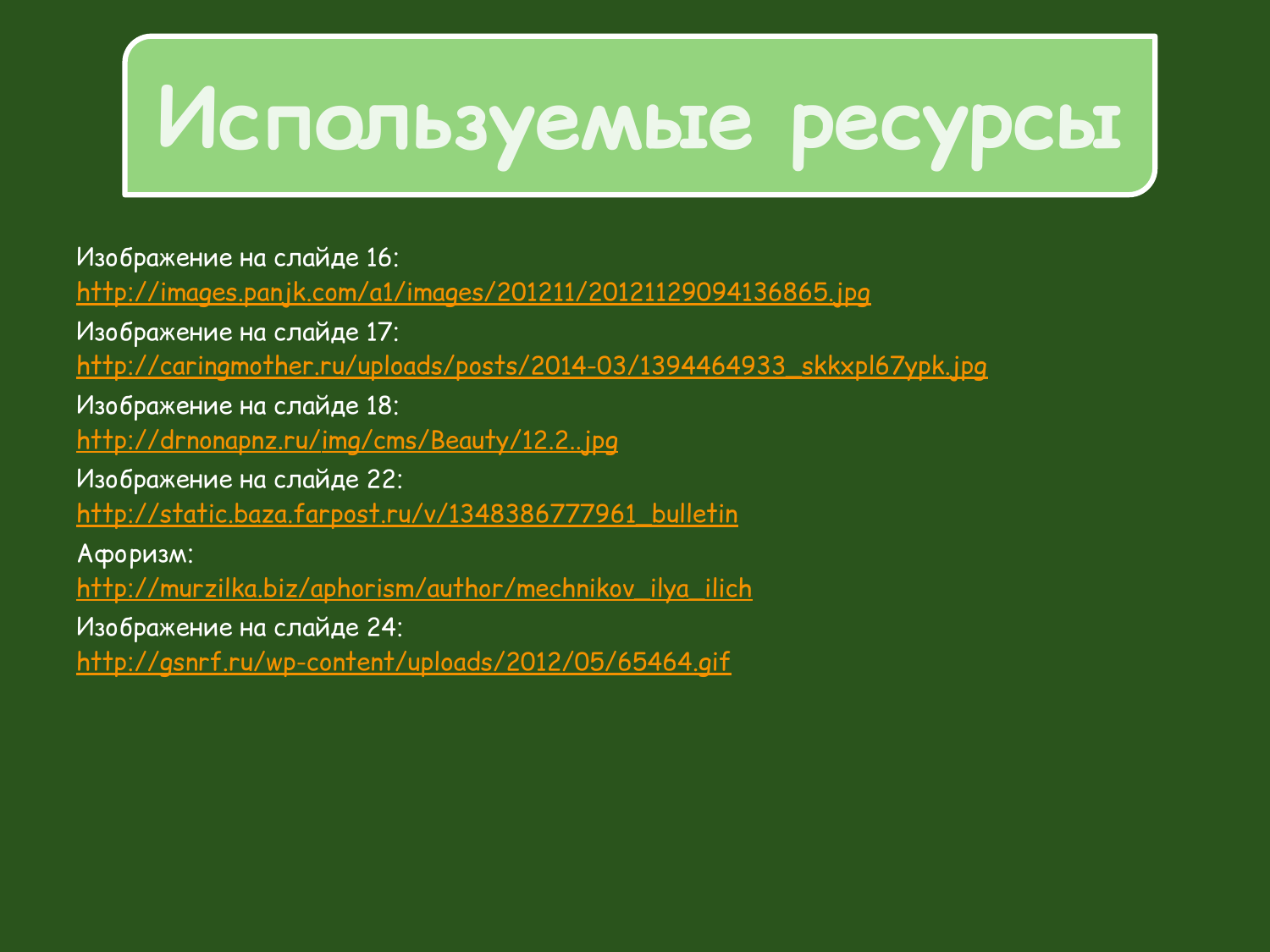

Используемые ресурсы

Изображение на слайде 16:
http://images.panjk.com/a1/images/201211/20121129094136865.jpg
Изображение на слайде 17:
http://caringmother.ru/uploads/posts/2014-03/1394464933_skkxpl67ypk.jpg
Изображение на слайде 18:
http://drnonapnz.ru/img/cms/Beauty/12.2..jpg
Изображение на слайде 22:
http://static.baza.farpost.ru/v/1348386777961_bulletin
Афоризм:
http://murzilka.biz/aphorism/author/mechnikov_ilya_ilich
Изображение на слайде 24:
http://gsnrf.ru/wp-content/uploads/2012/05/65464.gif